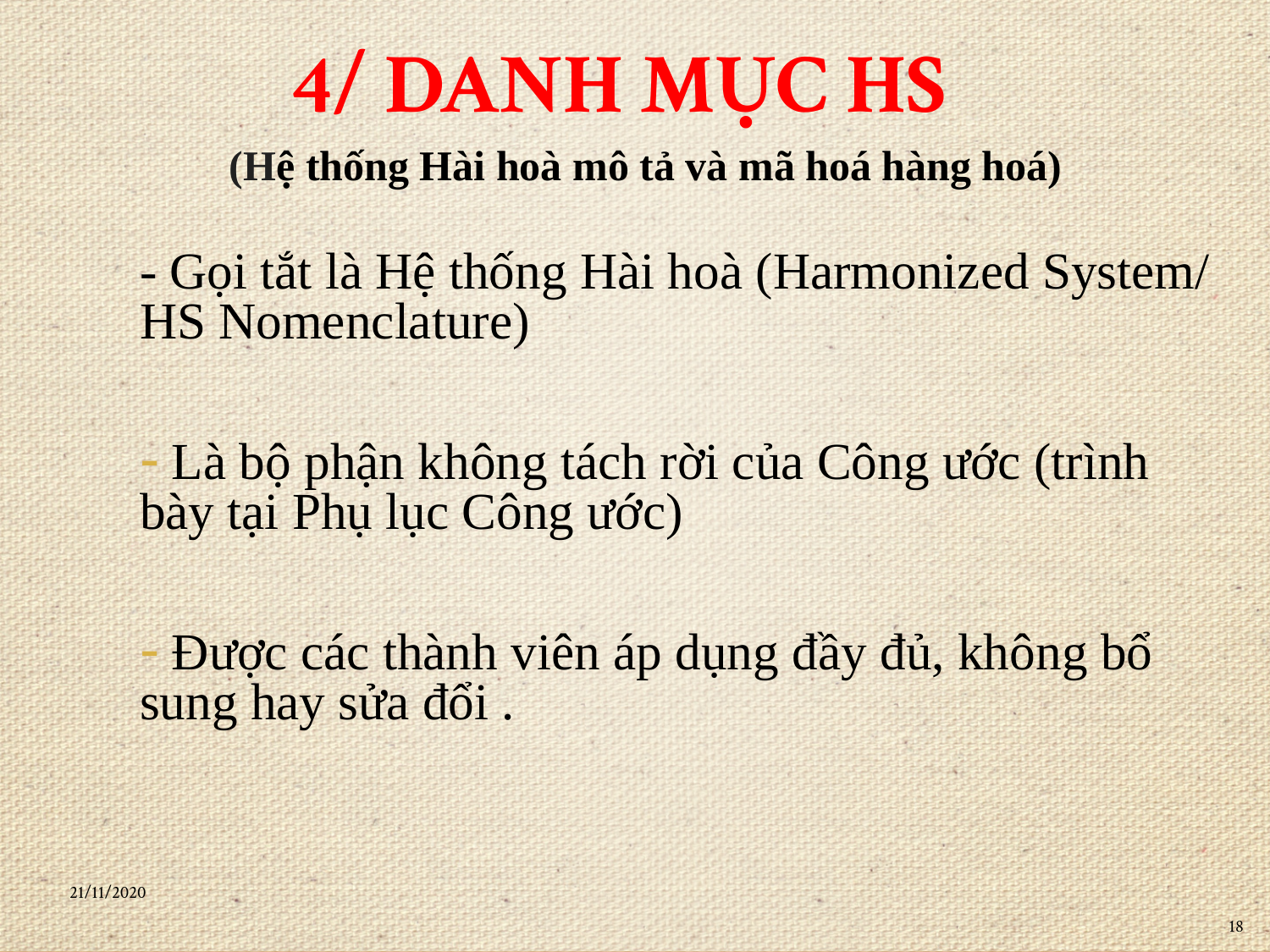

# 4/ DANH MỤC HS
(Hệ thống Hài hoà mô tả và mã hoá hàng hoá)
- Gọi tắt là Hệ thống Hài hoà (Harmonized System/ HS Nomenclature)

 Là bộ phận không tách rời của Công ước (trình bày tại Phụ lục Công ước)

 Được các thành viên áp dụng đầy đủ, không bổ sung hay sửa đổi .
21/11/2020
18